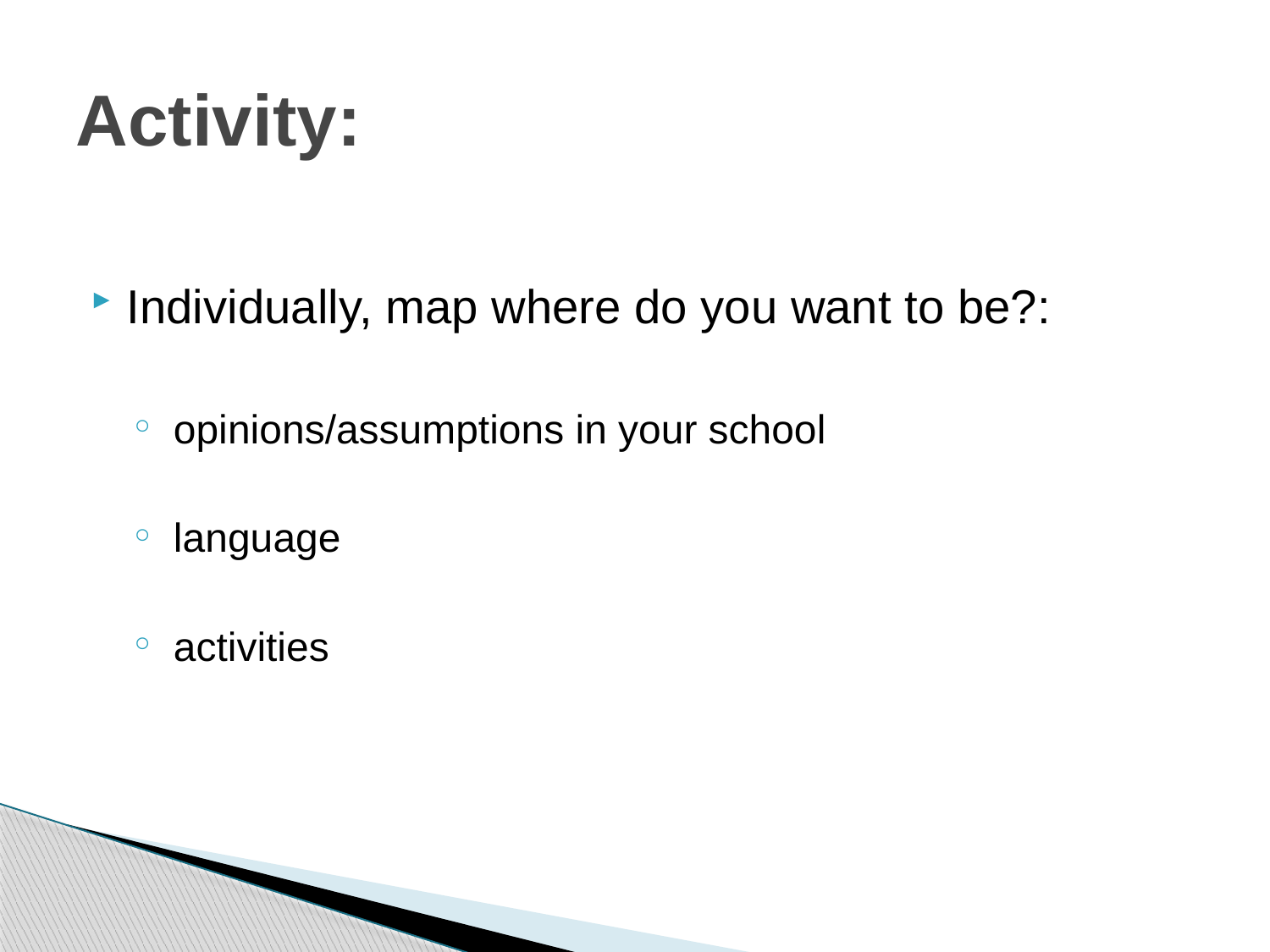

# Activity:

Individually, map where do you want to be?:

 opinions/assumptions in your school

 language

 activities